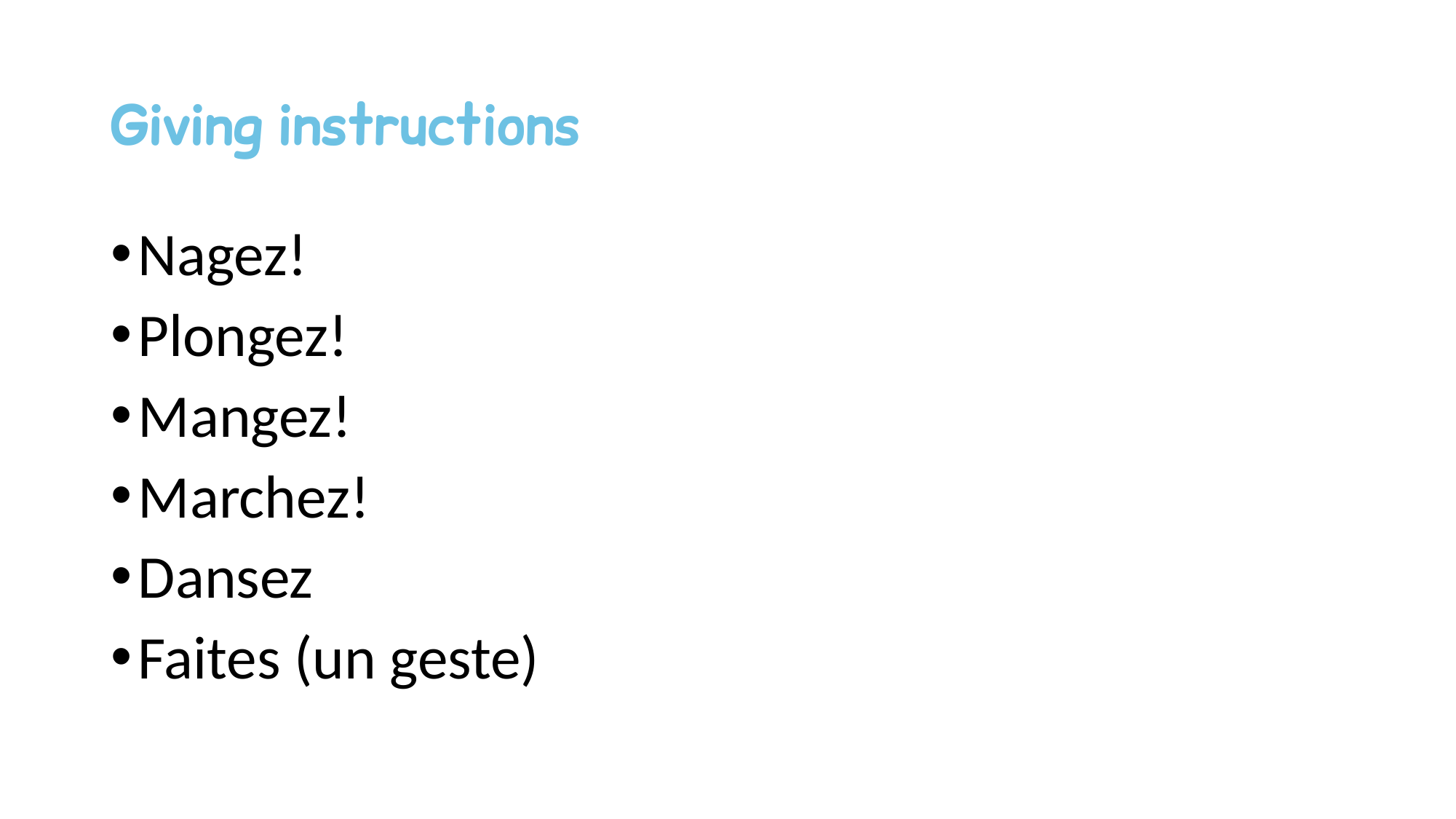

# Giving instructions
Nagez!
Plongez!
Mangez!
Marchez!
Dansez
Faites (un geste)